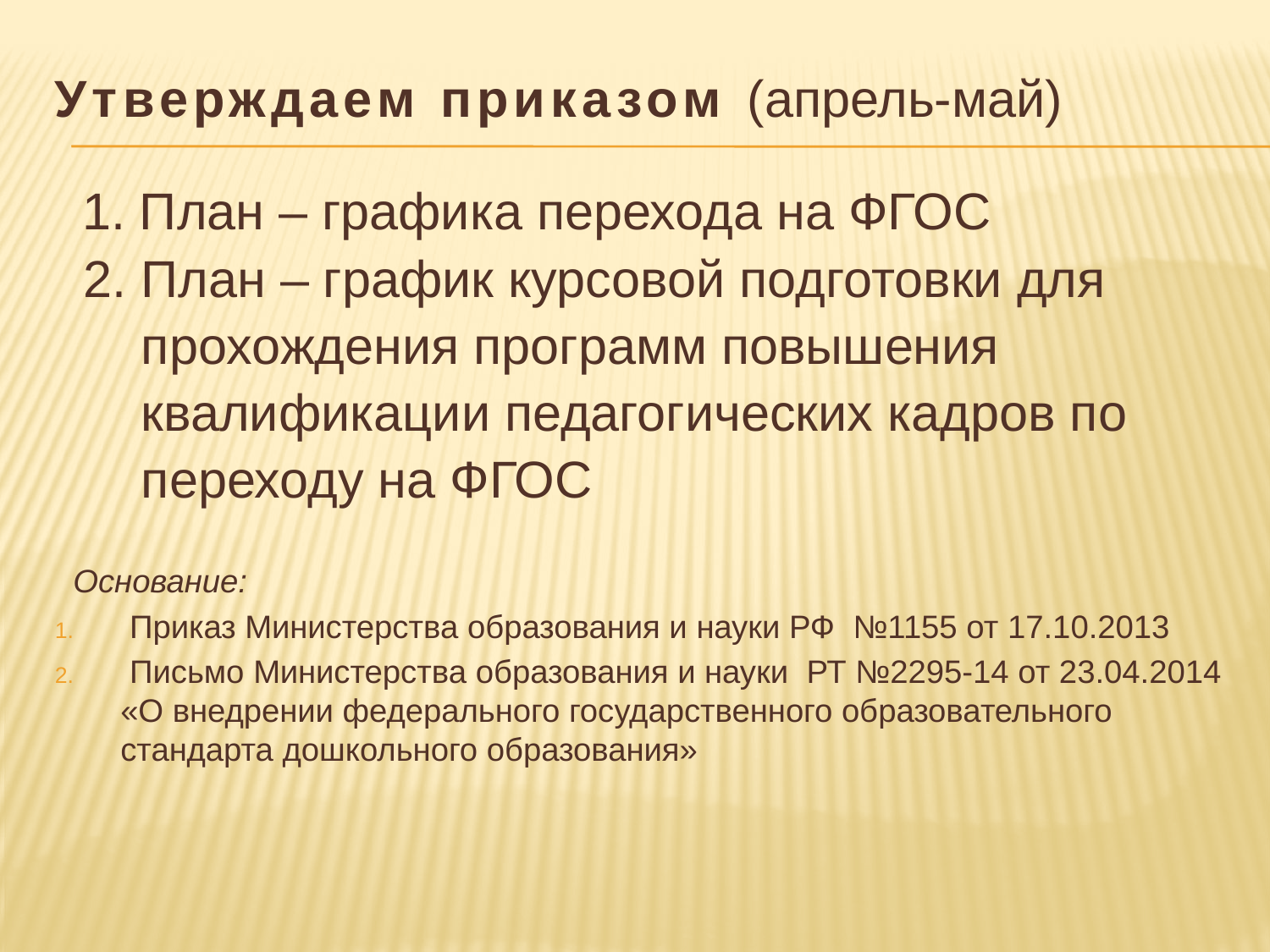

Утверждаем приказом (апрель-май)

   1. План – графика перехода на ФГОС
  2. План – график курсовой подготовки для
      прохождения программ повышения
      квалификации педагогических кадров по
      переходу на ФГОС

  Основание:
 Приказ Министерства образования и науки РФ  №1155 от 17.10.2013
 Письмо Министерства образования и науки  РТ №2295-14 от 23.04.2014 «О внедрении федерального государственного образовательного стандарта дошкольного образования»